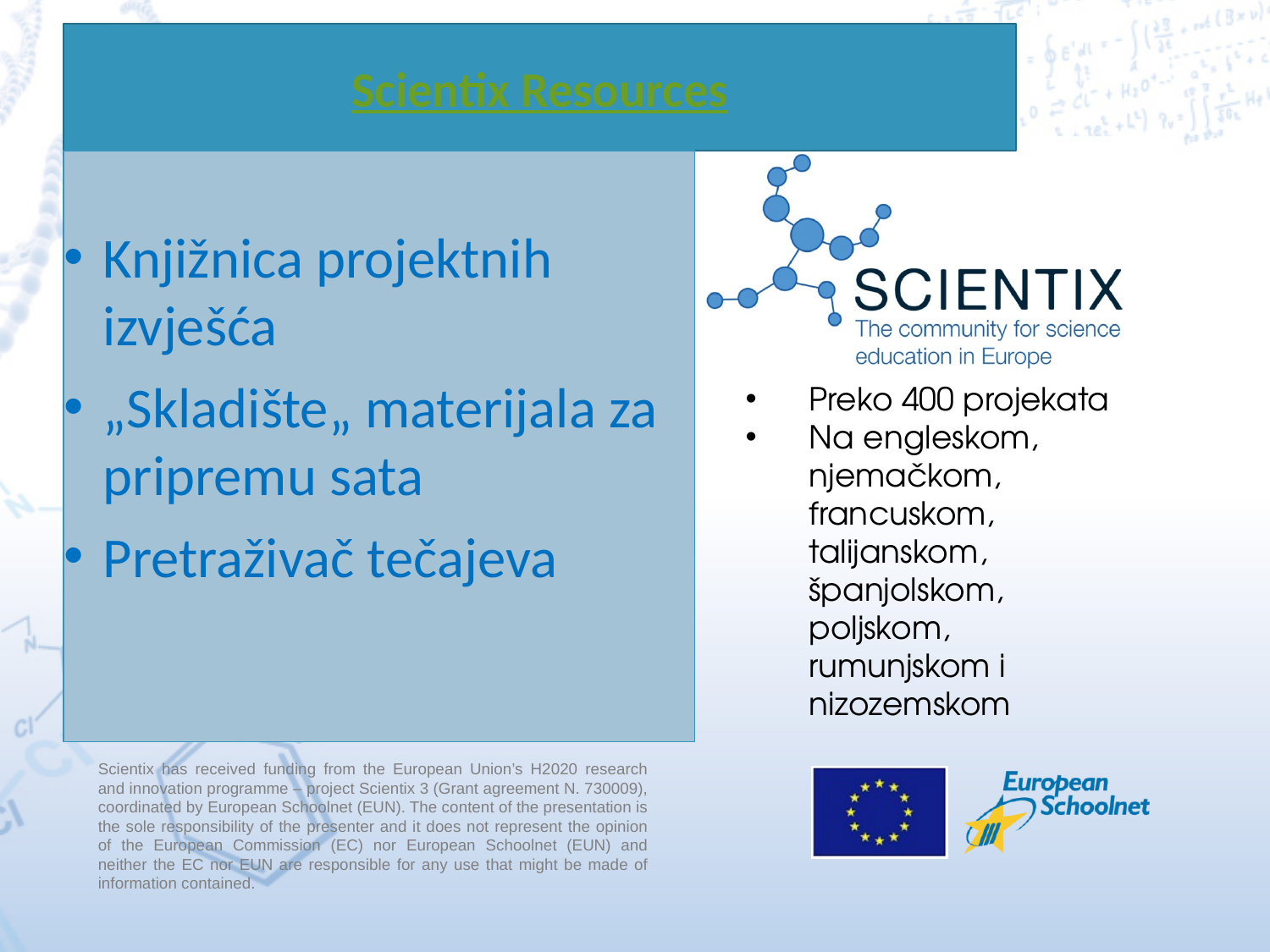

Scientix Resources
Knjižnica projektnih izvješća
„Skladište„ materijala za pripremu sata
Pretraživač tečajeva

Preko 400 projekata
Na engleskom, njemačkom, francuskom, talijanskom, španjolskom, poljskom, rumunjskom i nizozemskom